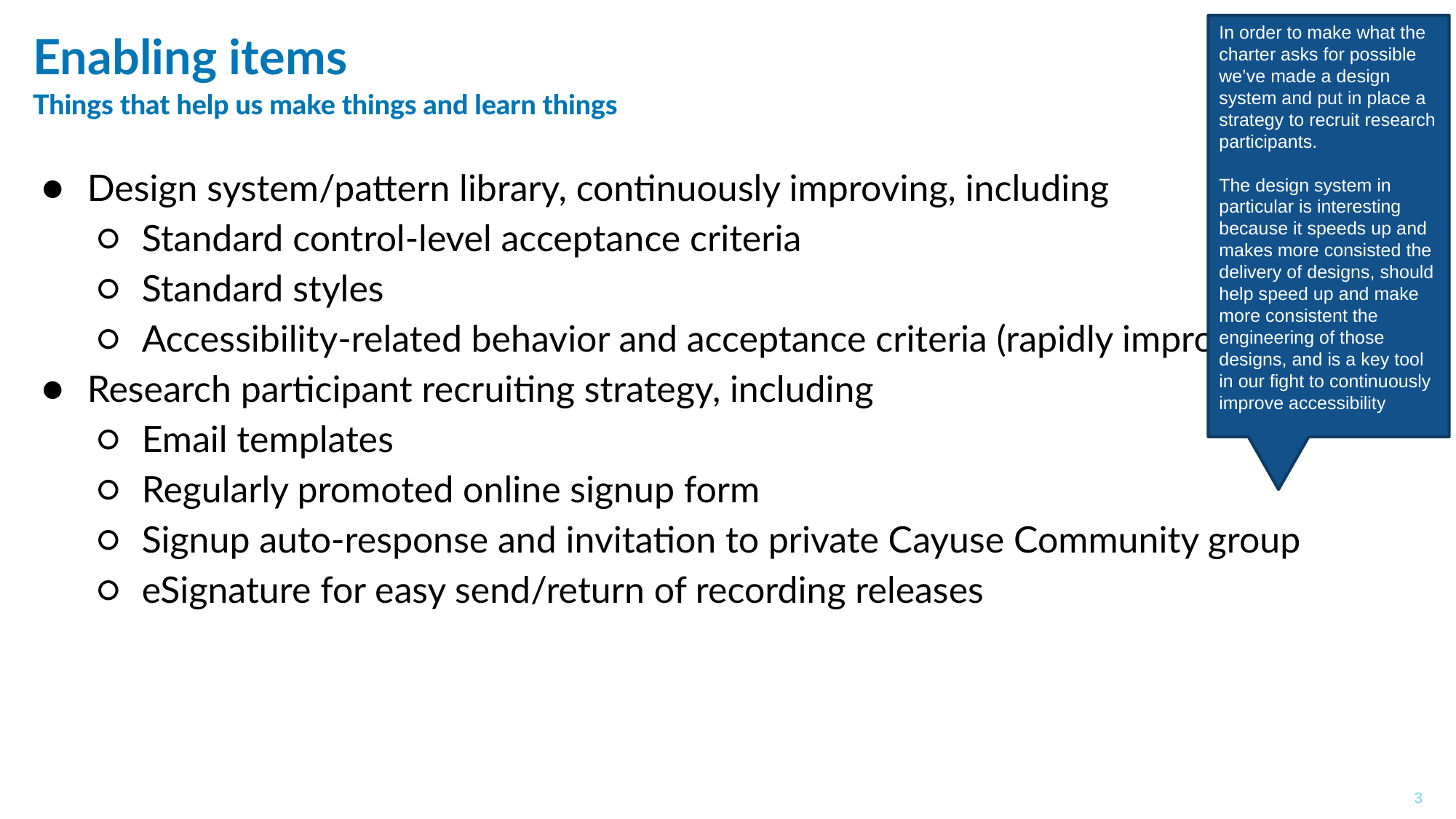

# Enabling items
In order to make what the charter asks for possible we’ve made a design system and put in place a strategy to recruit research participants.

The design system in particular is interesting because it speeds up and makes more consisted the delivery of designs, should help speed up and make more consistent the engineering of those designs, and is a key tool in our fight to continuously improve accessibility
Things that help us make things and learn things
Design system/pattern library, continuously improving, including
Standard control-level acceptance criteria
Standard styles
Accessibility-related behavior and acceptance criteria (rapidly improving)
Research participant recruiting strategy, including
Email templates
Regularly promoted online signup form
Signup auto-response and invitation to private Cayuse Community group
eSignature for easy send/return of recording releases
     3